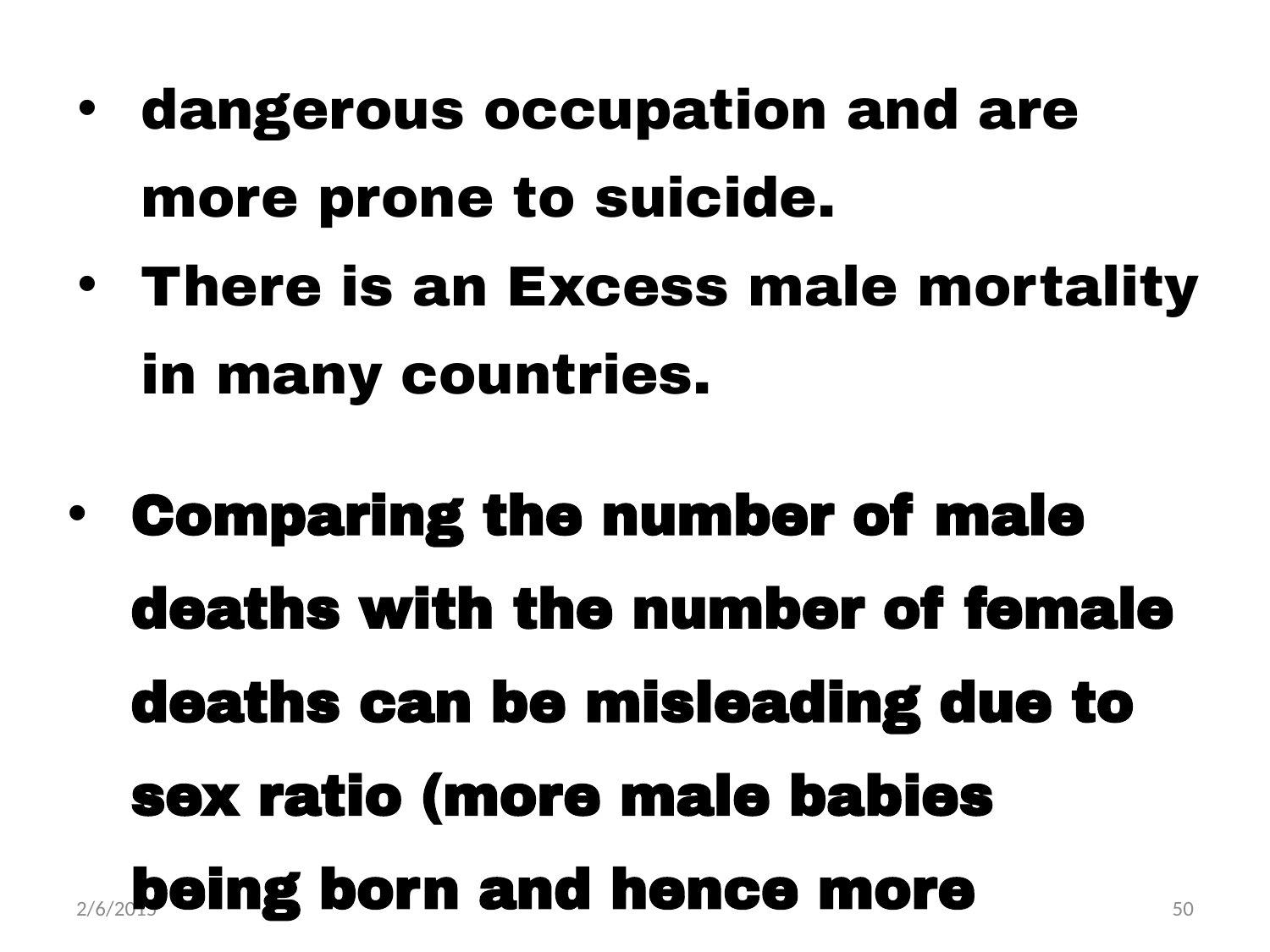

dangerous occupation and are more prone to suicide.
There is an Excess male mortality in many countries.
Comparing the number of male deaths with the number of female deaths can be misleading due to sex ratio (more male babies being born and hence more deaths.
2/6/2015
50